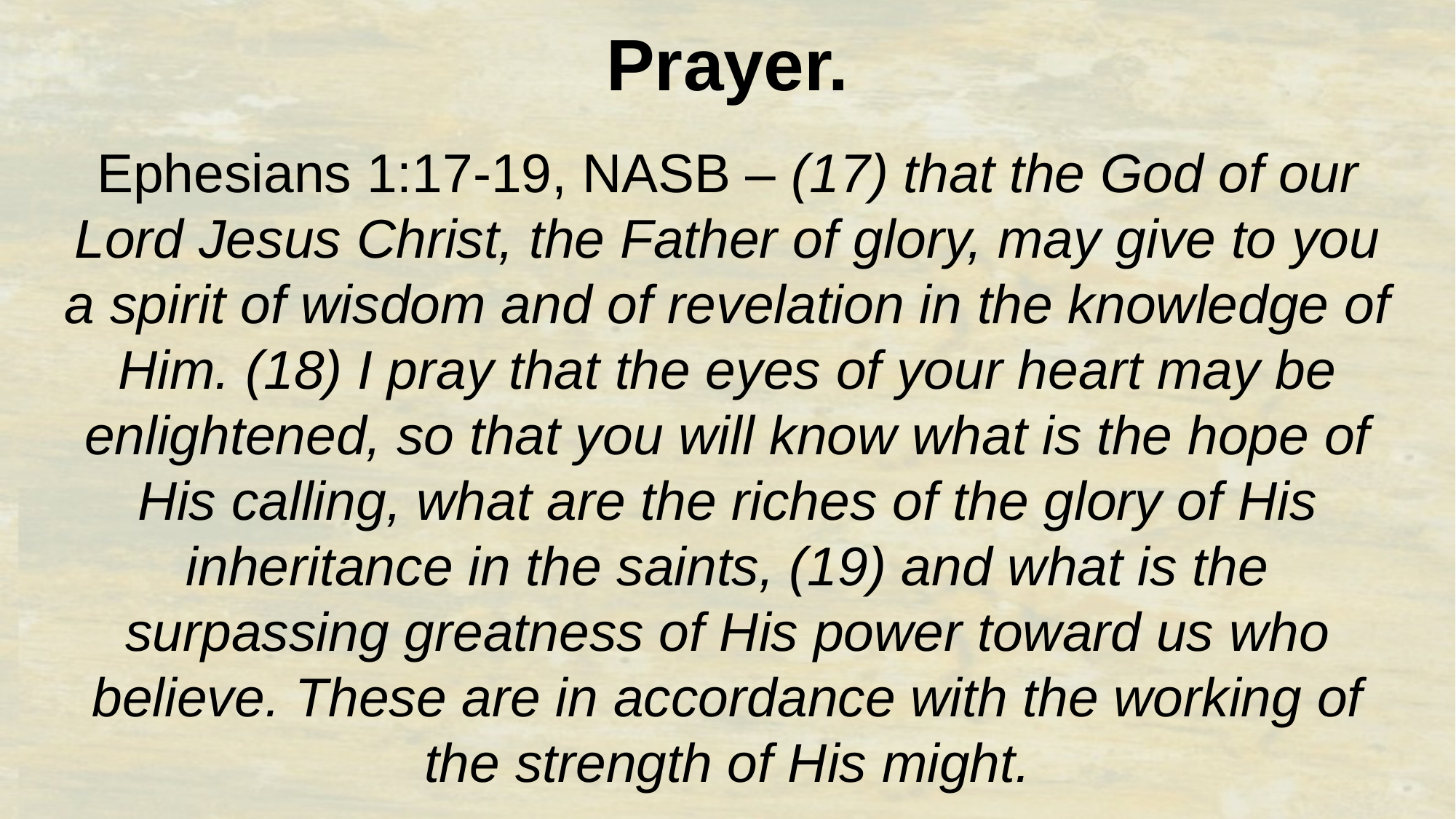

Prayer.

Ephesians 1:17-19, NASB – (17) that the God of our Lord Jesus Christ, the Father of glory, may give to you a spirit of wisdom and of revelation in the knowledge of Him. (18) I pray that the eyes of your heart may be enlightened, so that you will know what is the hope of His calling, what are the riches of the glory of His inheritance in the saints, (19) and what is the surpassing greatness of His power toward us who believe. These are in accordance with the working of the strength of His might.